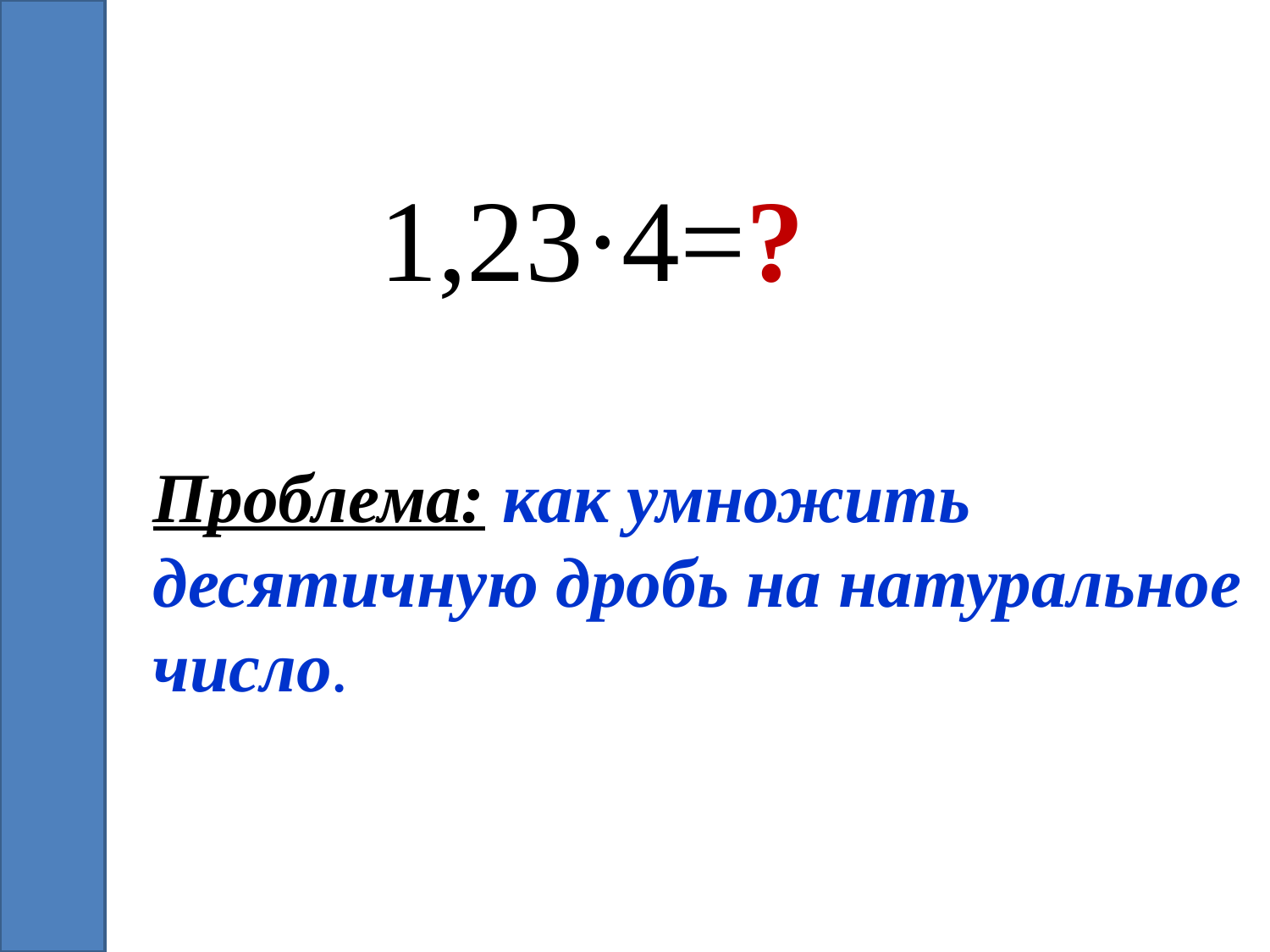

1,23·4=?
Проблема: как умножить десятичную дробь на натуральное число.